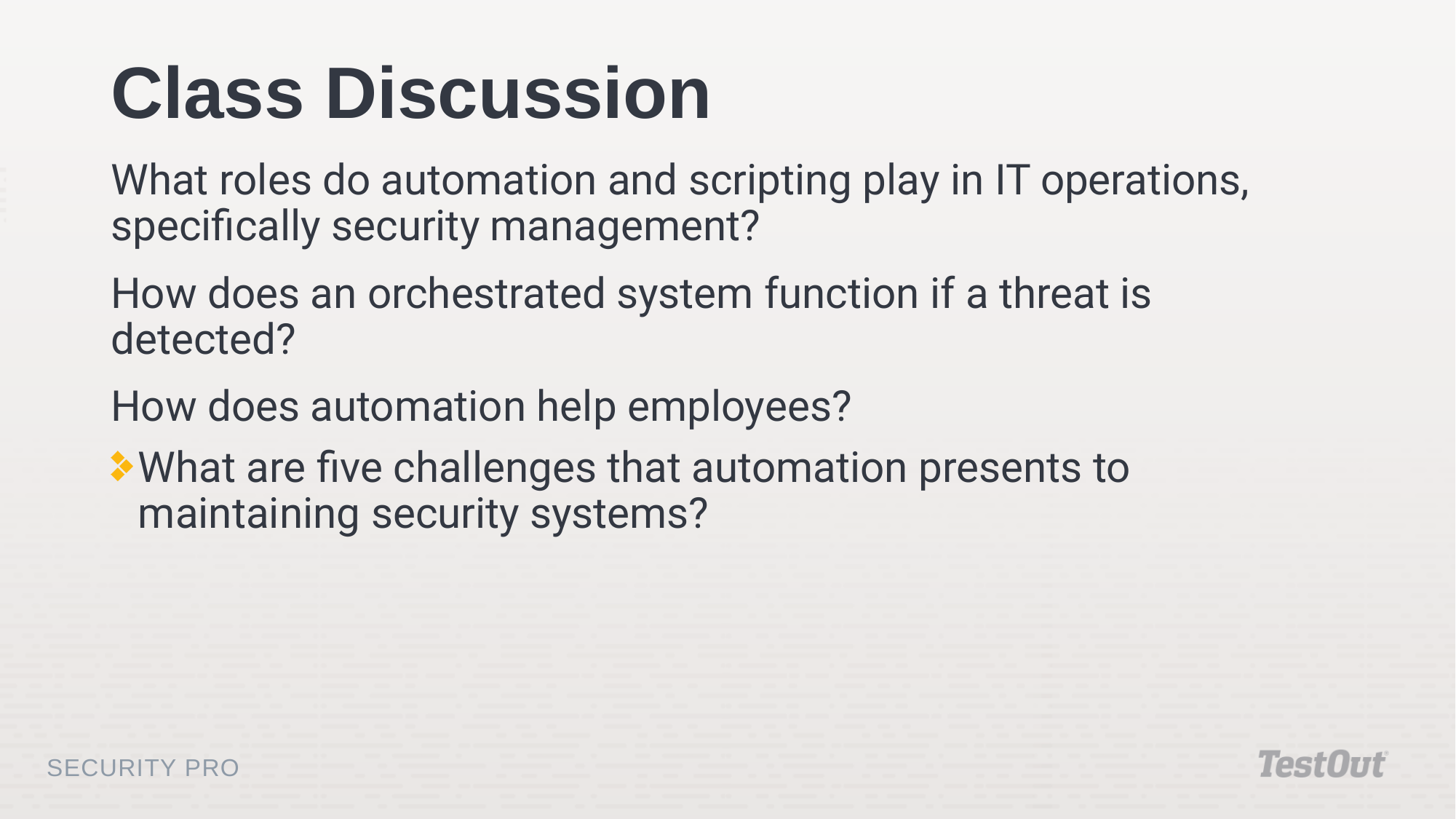

# Class Discussion
What roles do automation and scripting play in IT operations, specifically security management?
How does an orchestrated system function if a threat is detected?
How does automation help employees?
What are five challenges that automation presents to maintaining security systems?
Security Pro